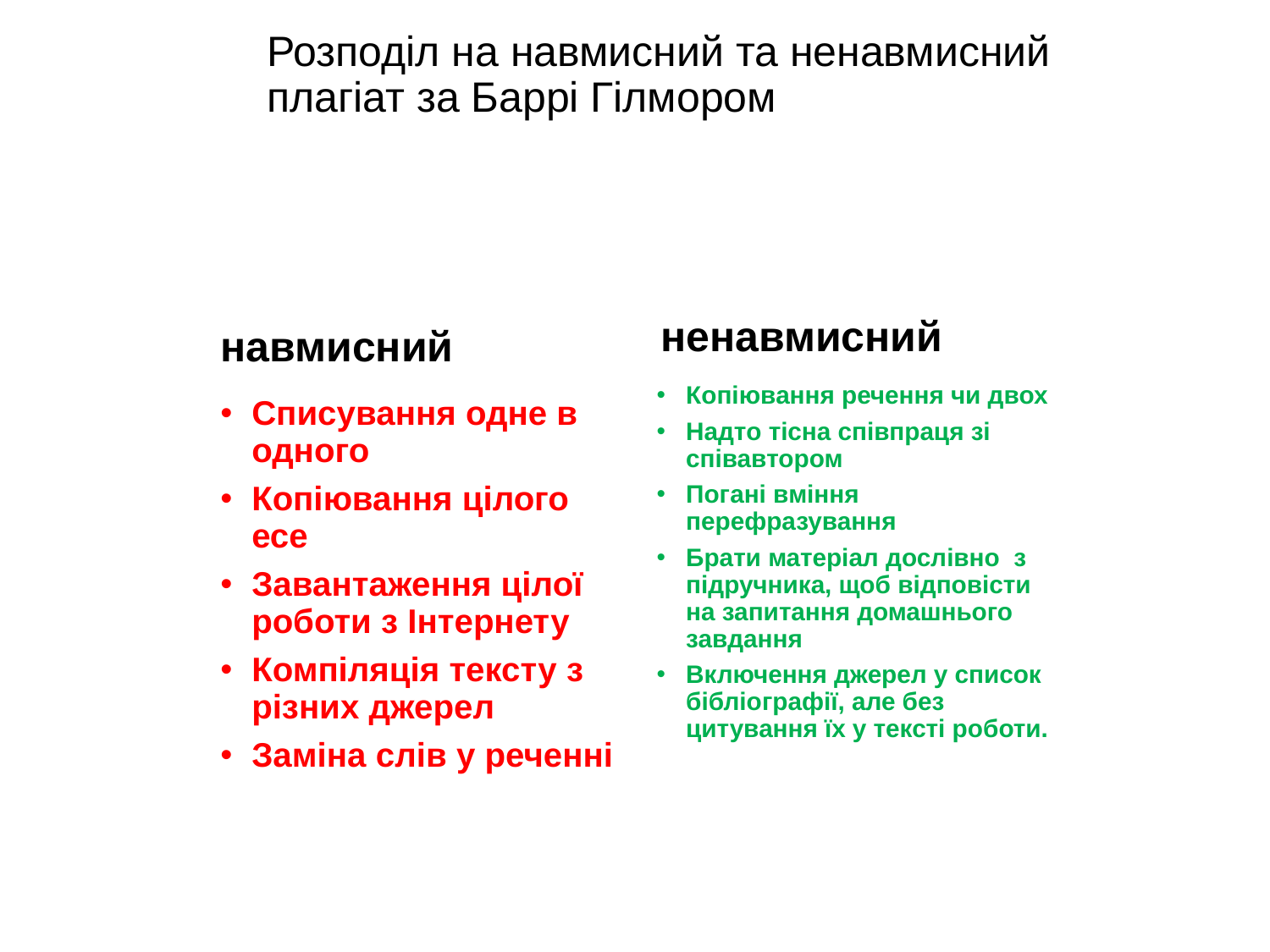

# Розподіл на навмисний та ненавмисний плагіат за Баррі Гілмором
ненавмисний
навмисний
Копіювання речення чи двох
Надто тісна співпраця зі співавтором
Погані вміння перефразування
Брати матеріал дослівно  з підручника, щоб відповісти на запитання домашнього завдання
Включення джерел у список бібліографії, але без цитування їх у тексті роботи.

Списування одне в одного
Копіювання цілого есе
Завантаження цілої роботи з Інтернету
Компіляція тексту з різних джерел
Заміна слів у реченні